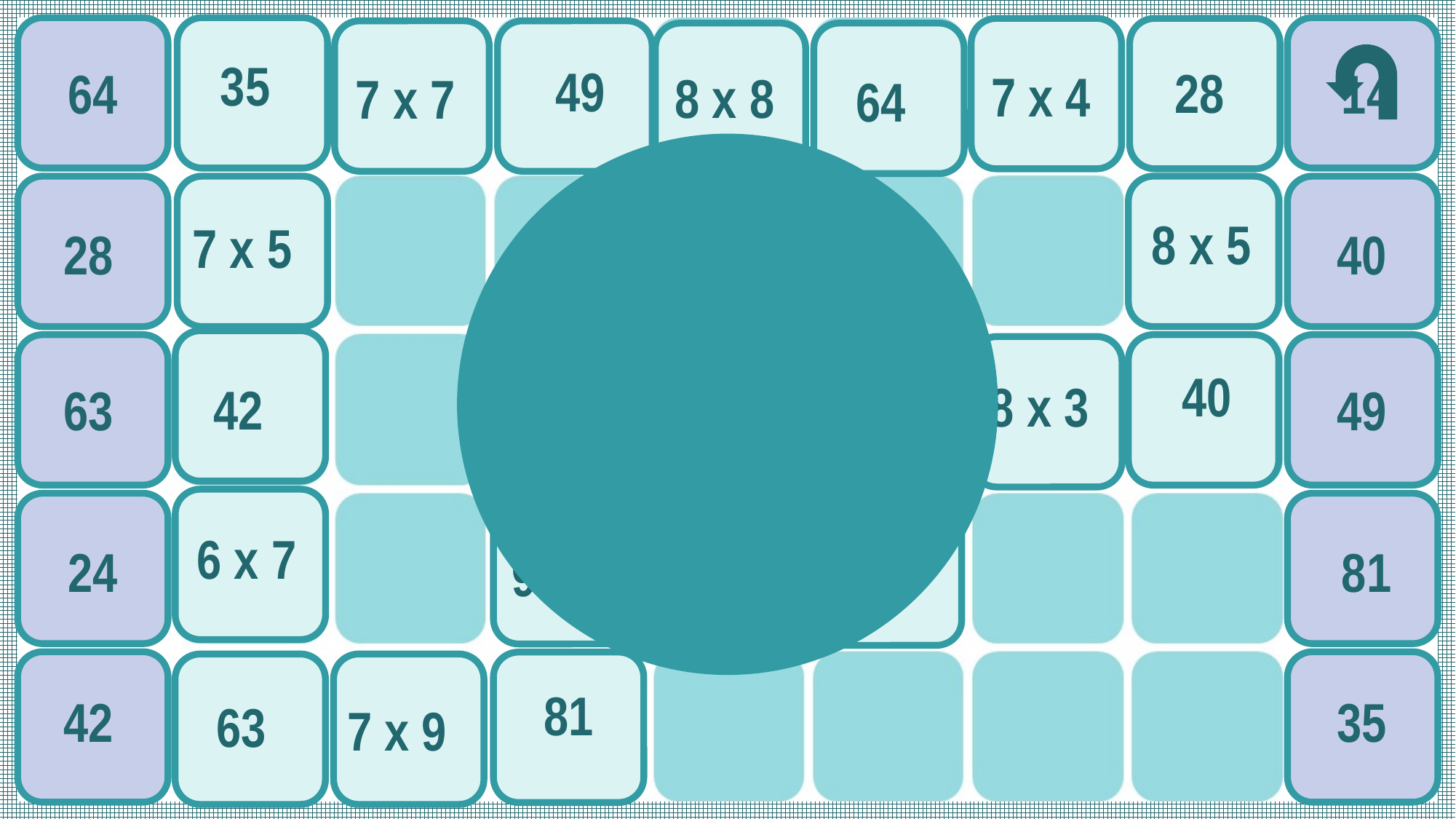

7 х 7

7 х 5

7 х 4

8 х 8

35
49
28
64
14
64

8 х 5

28
40

6 х 7

8 х 3
40
24
42
63
49

9 х 9

7 х 2

14
24
81

7 х 9

81
42
35
63